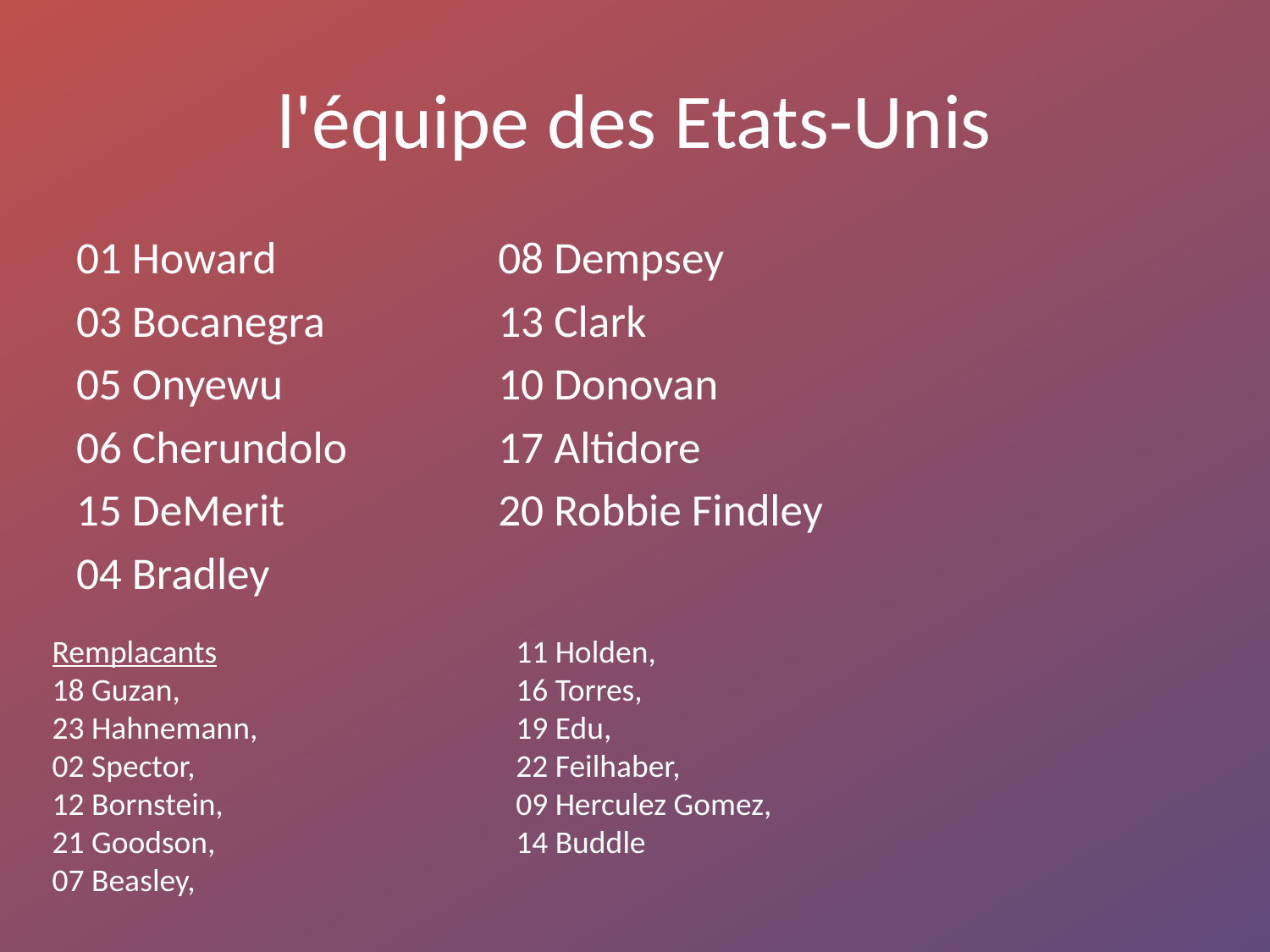

# l'équipe des Etats-Unis
01 Howard
03 Bocanegra
05 Onyewu
06 Cherundolo
15 DeMerit
04 Bradley
08 Dempsey
13 Clark
10 Donovan
17 Altidore
20 Robbie Findley

Remplacants
18 Guzan,
23 Hahnemann,
02 Spector,
12 Bornstein,
21 Goodson,
07 Beasley,

11 Holden,
16 Torres,
19 Edu,
22 Feilhaber,
09 Herculez Gomez,
14 Buddle